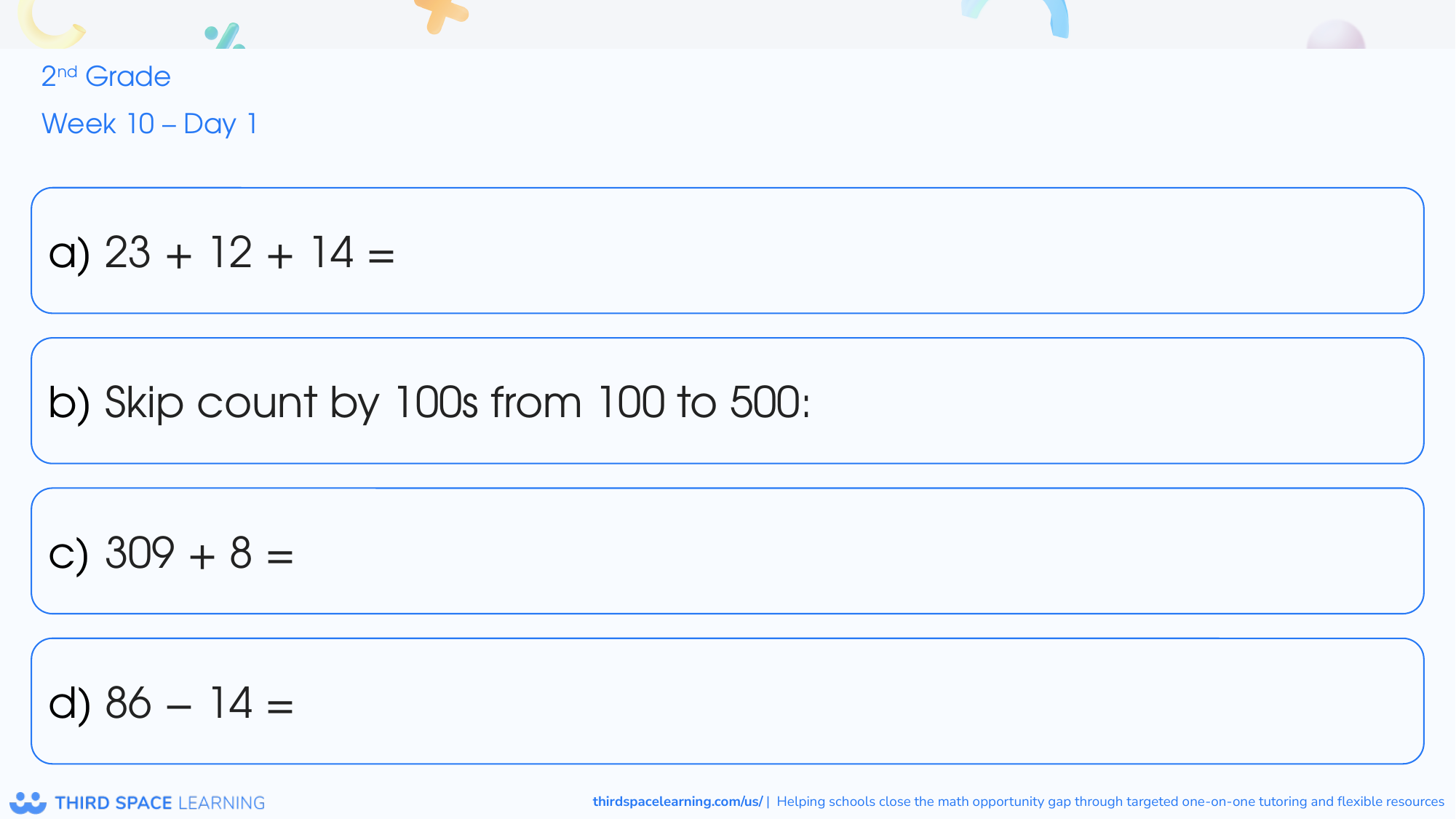

2nd Grade
Week 10 – Day 1
23 + 12 + 14 =
Skip count by 100s from 100 to 500:
309 + 8 =
86 − 14 =